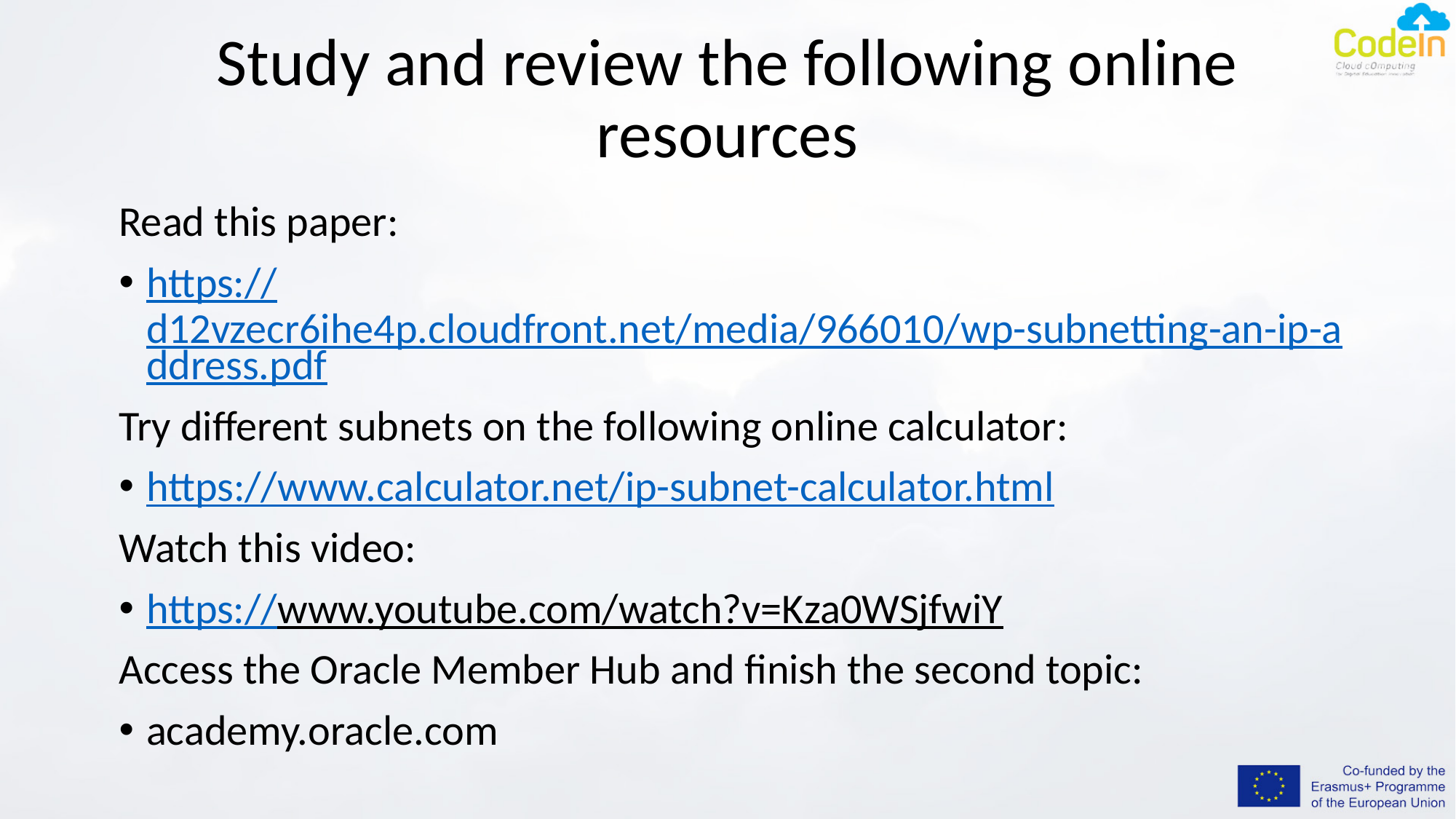

# Study and review the following online resources
Read this paper:
https://d12vzecr6ihe4p.cloudfront.net/media/966010/wp-subnetting-an-ip-address.pdf
Try different subnets on the following online calculator:
https://www.calculator.net/ip-subnet-calculator.html
Watch this video:
https://www.youtube.com/watch?v=Kza0WSjfwiY
Access the Oracle Member Hub and finish the second topic:
academy.oracle.com